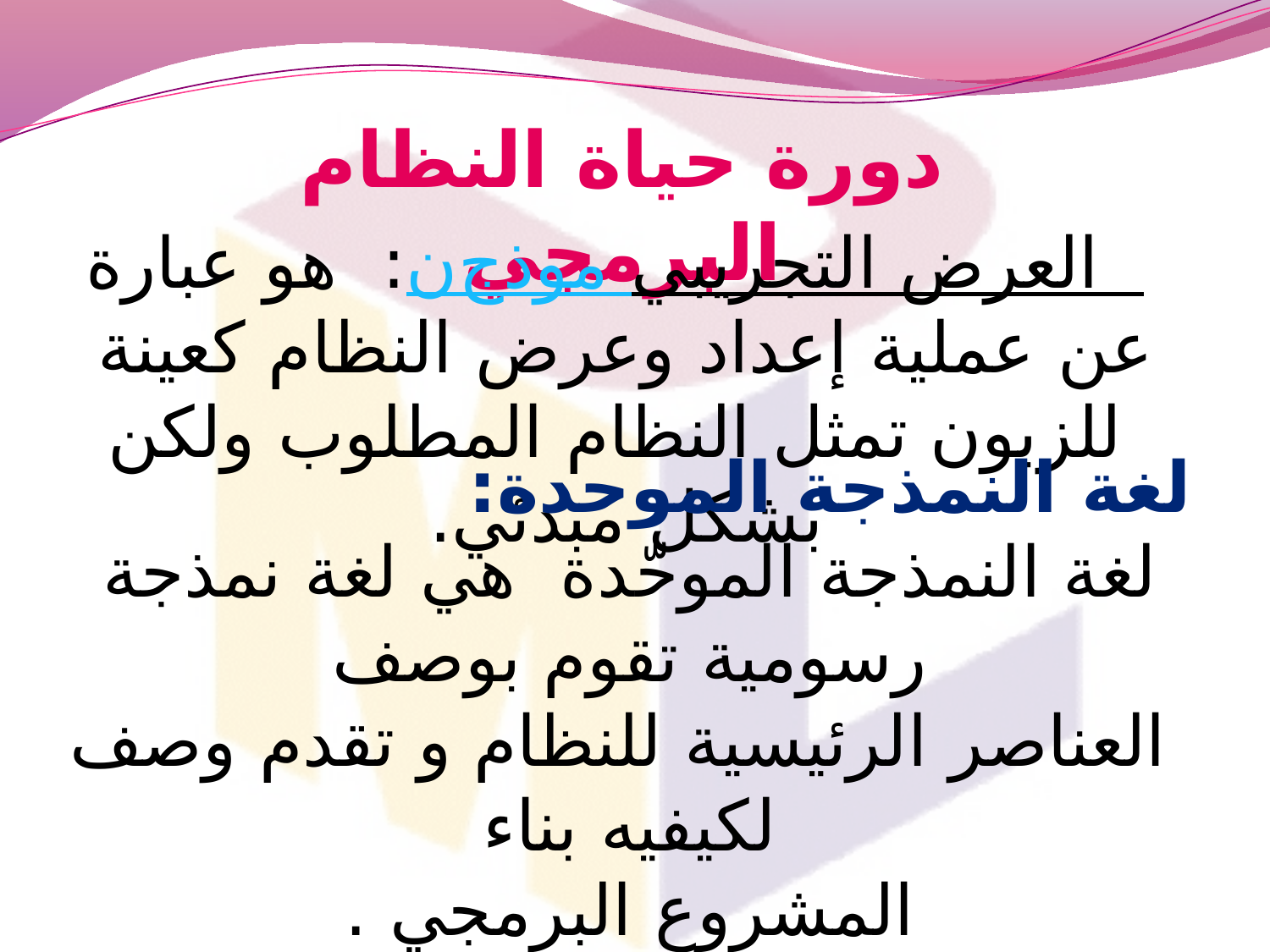

دورة حياة النظام البرمجي

نموذج العرض التجريبي  :  هو عبارة عن عملية إعداد وعرض النظام كعينة  للزبون تمثل النظام المطلوب ولكن بشكل مبدئي.
لغة النمذجة الموحدة:
لغة النمذجة الموحّدة  هي لغة نمذجة رسومية تقوم بوصف
 العناصر الرئيسية للنظام و تقدم وصف لكيفيه بناء
 المشروع البرمجي .